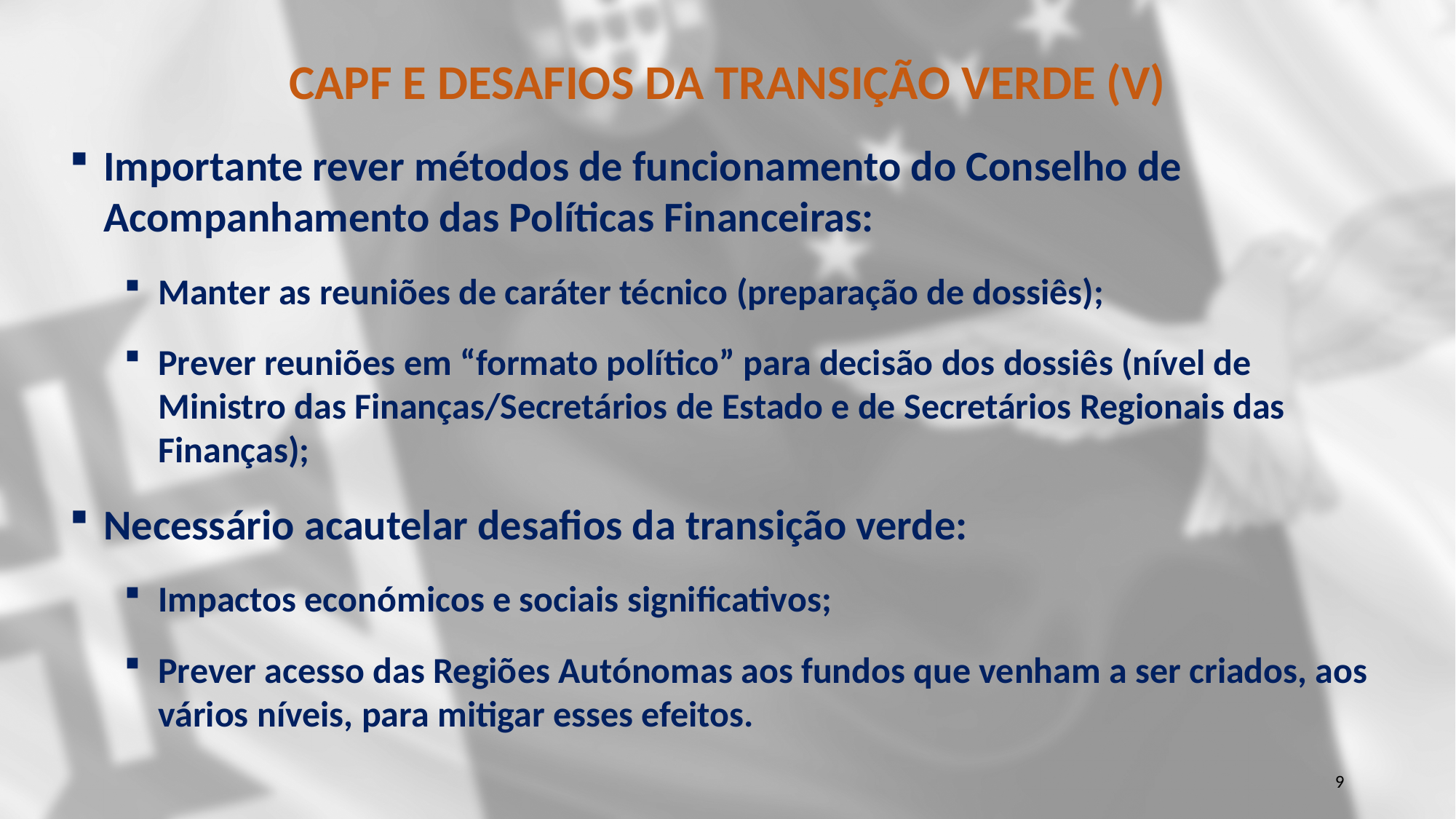

# CAPF E DESAFIOS DA TRANSIÇÃO VERDE (V)
Importante rever métodos de funcionamento do Conselho de Acompanhamento das Políticas Financeiras:
Manter as reuniões de caráter técnico (preparação de dossiês);
Prever reuniões em “formato político” para decisão dos dossiês (nível de Ministro das Finanças/Secretários de Estado e de Secretários Regionais das Finanças);
Necessário acautelar desafios da transição verde:
Impactos económicos e sociais significativos;
Prever acesso das Regiões Autónomas aos fundos que venham a ser criados, aos vários níveis, para mitigar esses efeitos.
9